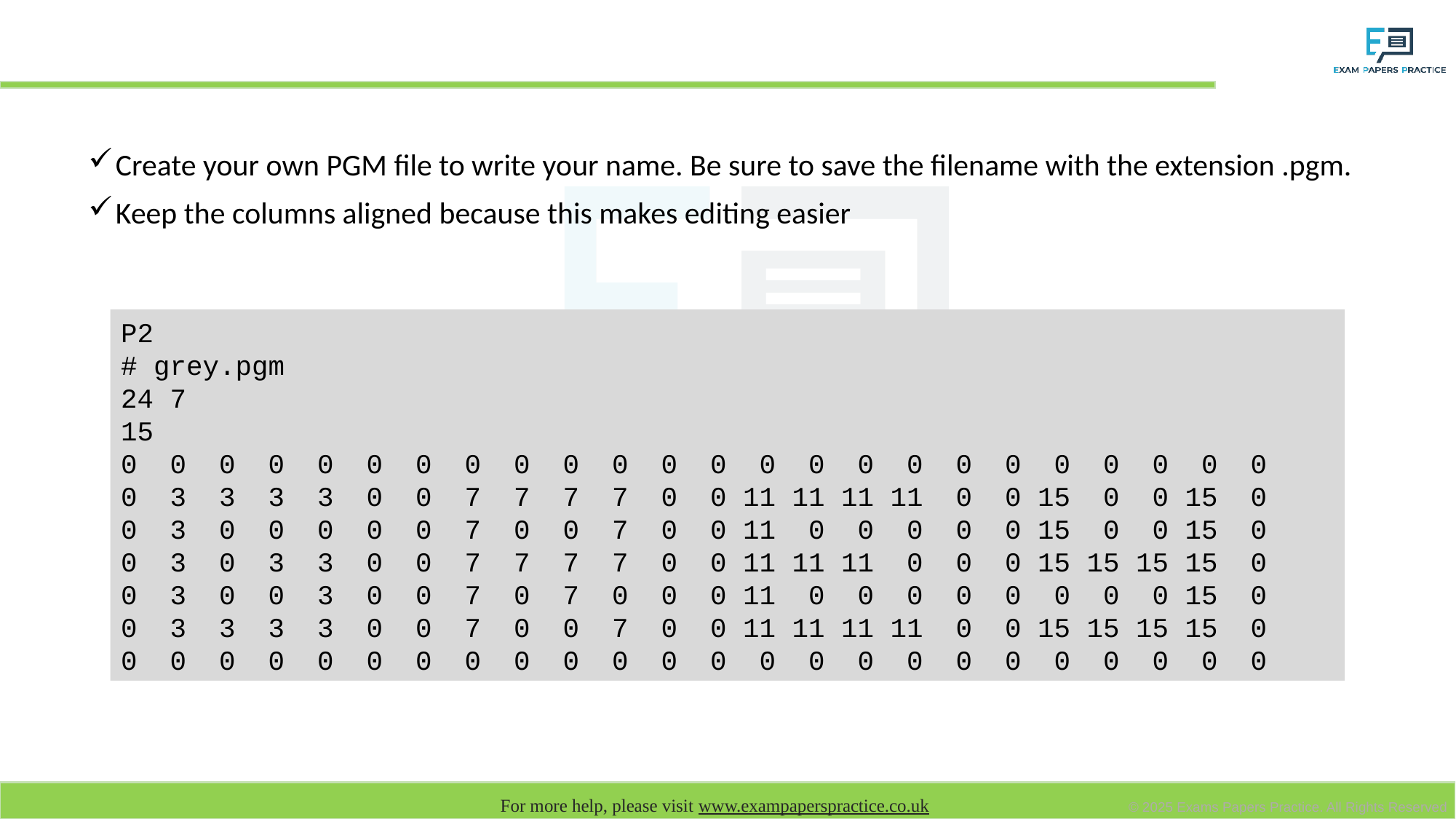

# Create a PGM file
Create your own PGM file to write your name. Be sure to save the filename with the extension .pgm.
Keep the columns aligned because this makes editing easier
P2
# grey.pgm
24 7
15
0  0  0  0  0  0  0  0  0  0  0  0  0  0  0  0  0  0  0  0  0  0  0  0
0  3  3  3  3  0  0  7  7  7  7  0  0 11 11 11 11  0  0 15  0  0 15  0
0  3  0  0  0  0  0  7  0  0  7  0  0 11  0  0  0  0  0 15  0  0 15  0
0  3  0  3  3  0  0  7  7  7  7  0  0 11 11 11  0  0  0 15 15 15 15  0
0  3  0  0  3  0  0  7  0  7  0  0  0 11  0  0  0  0  0  0  0  0 15  0
0  3  3  3  3  0  0  7  0  0  7  0  0 11 11 11 11  0  0 15 15 15 15  0
0  0  0  0  0  0  0  0  0  0  0  0  0  0  0  0  0  0  0  0  0  0  0  0